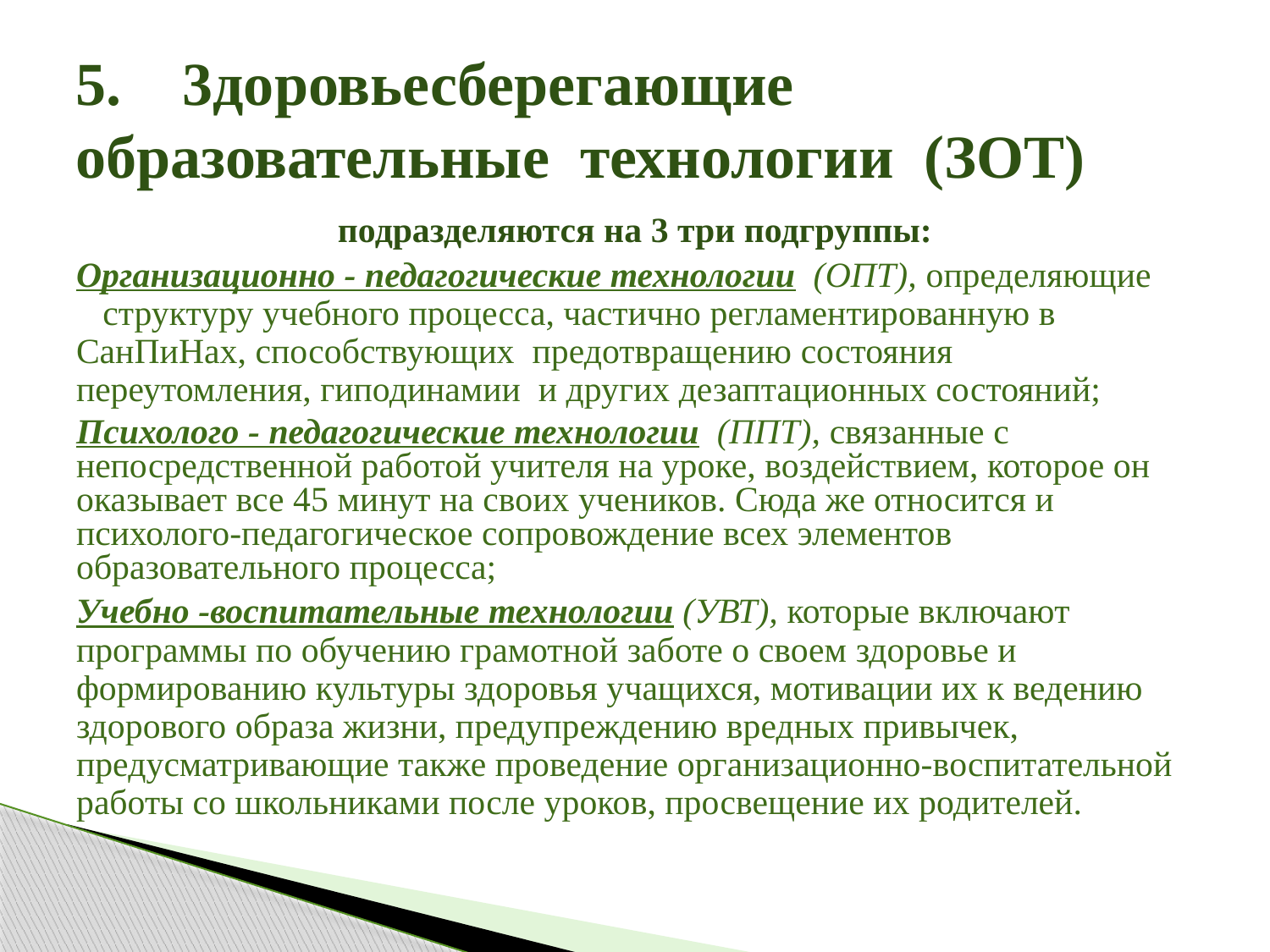

# 5.    3доровьесберегающие  образовательные  технологии  (ЗОТ)
подразделяются на 3 три подгруппы:
Организационно - педагогические технологии  (ОПТ), определяющие        структуру учебного процесса, частично регламентированную в  СанПиНах, способствующих  предотвращению состояния переутомления, гиподинамии  и других дезаптационных состояний;
Психолого - педагогические технологии  (ППТ), связанные с непосредственной работой учителя на уроке, воздействием, которое он оказывает все 45 минут на своих учеников. Сюда же относится и психолого-педагогическое сопровождение всех элементов образовательного процесса;
Учебно -воспитательные технологии (УВТ), которые включают программы по обучению грамотной заботе о своем здоровье и формированию культуры здоровья учащихся, мотивации их к ведению здорового образа жизни, предупреждению вредных привычек, предусматривающие также проведение организационно-воспитательной работы со школьниками после уроков, просвещение их родителей.